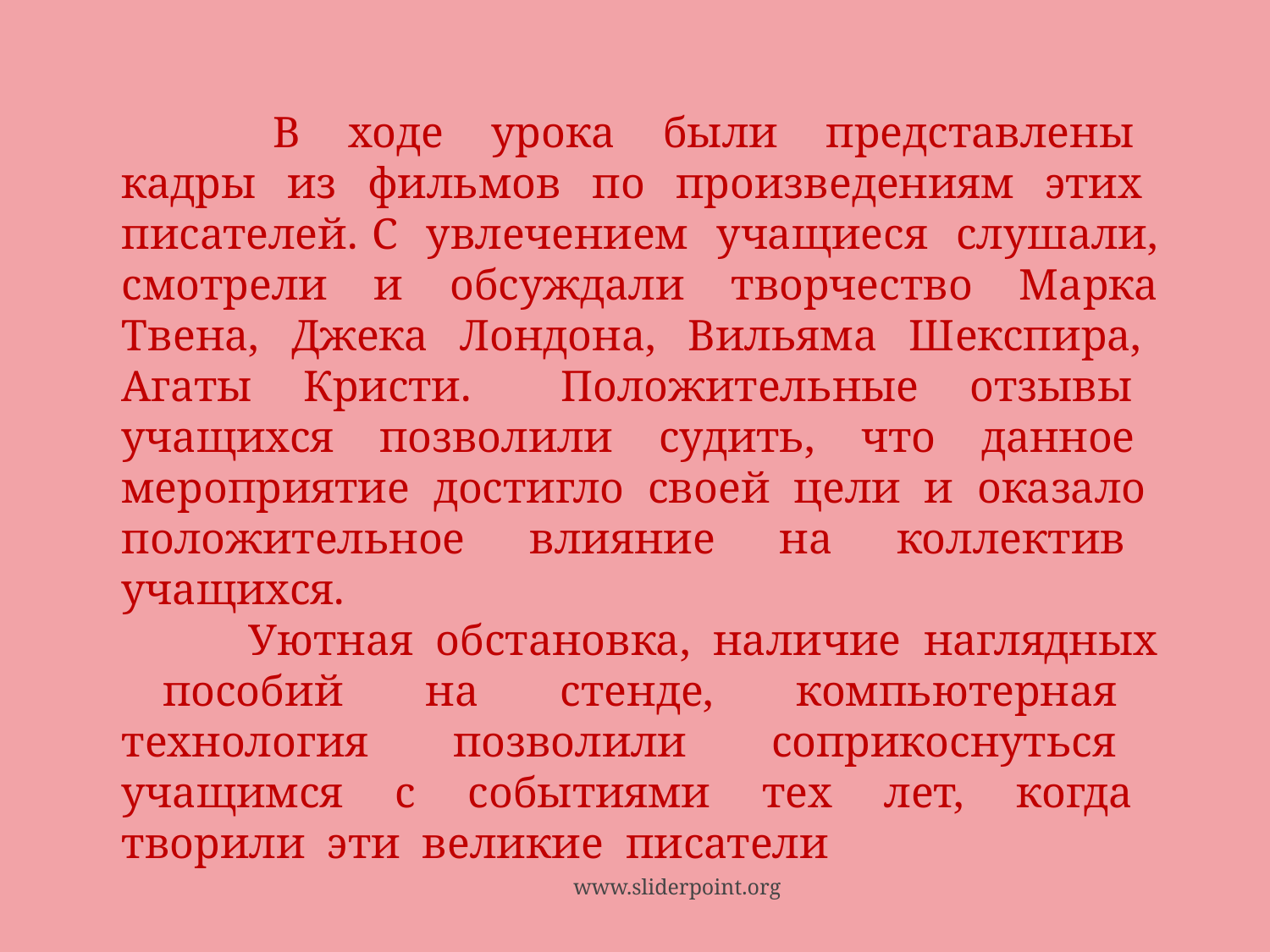

В  ходе  урока  были  представлены  кадры  из  фильмов  по  произведениям  этих  писателей. С  увлечением  учащиеся  слушали, смотрели  и  обсуждали  творчество  Марка Твена,  Джека  Лондона,  Вильяма  Шекспира,  Агаты  Кристи.  	Положительные  отзывы  учащихся  позволили  судить,  что  данное  мероприятие  достигло  своей  цели  и  оказало  положительное  влияние  на  коллектив  учащихся.
	Уютная  обстановка,  наличие  наглядных  пособий  на  стенде,  компьютерная  технология  позволили  соприкоснуться  учащимся  с  событиями  тех  лет,  когда  творили  эти  великие  писатели
www.sliderpoint.org